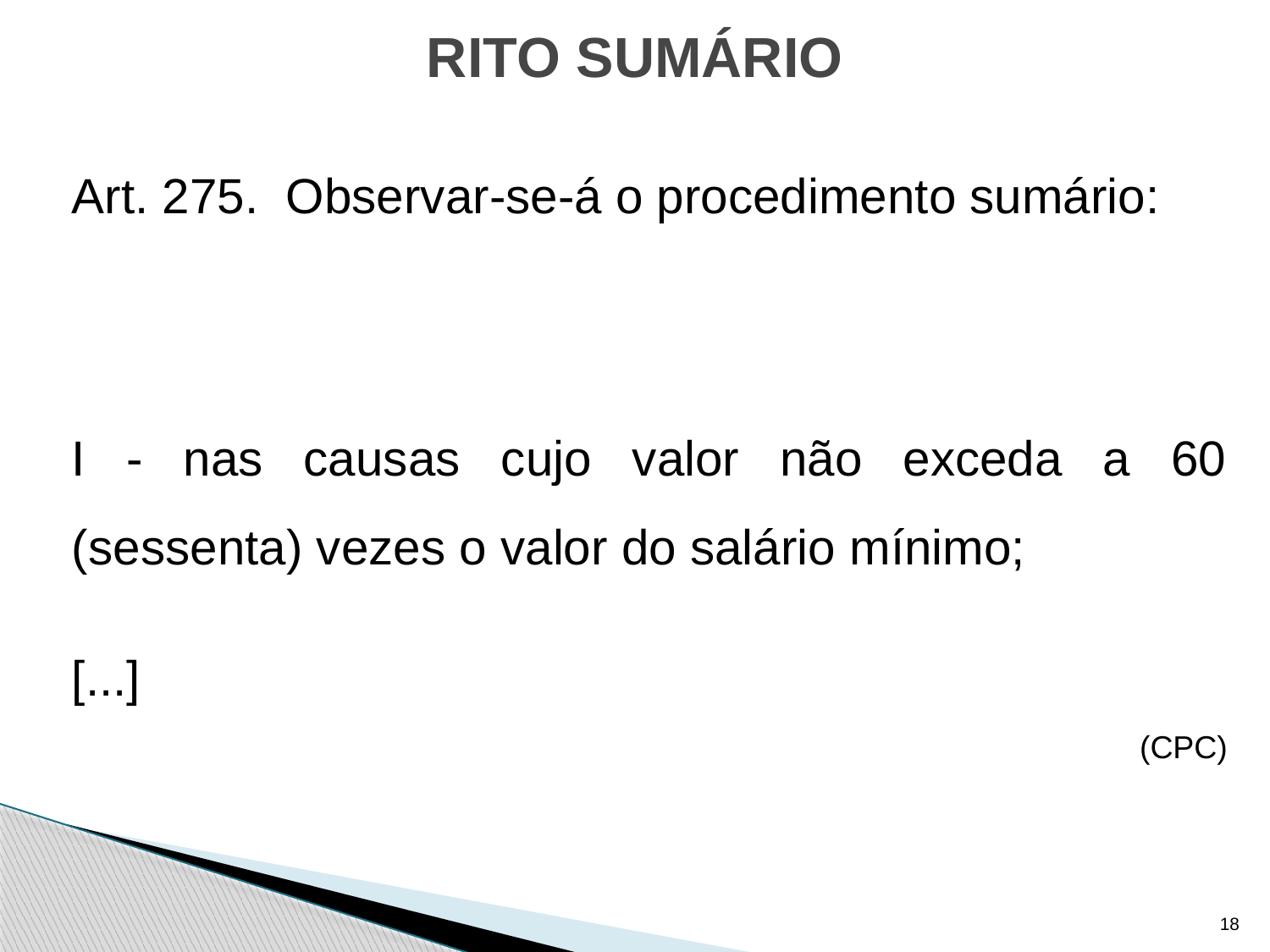

# RITO SUMÁRIO
Art. 275.  Observar-se-á o procedimento sumário:

I - nas causas cujo valor não exceda a 60 (sessenta) vezes o valor do salário mínimo;
[...]
(CPC)
18